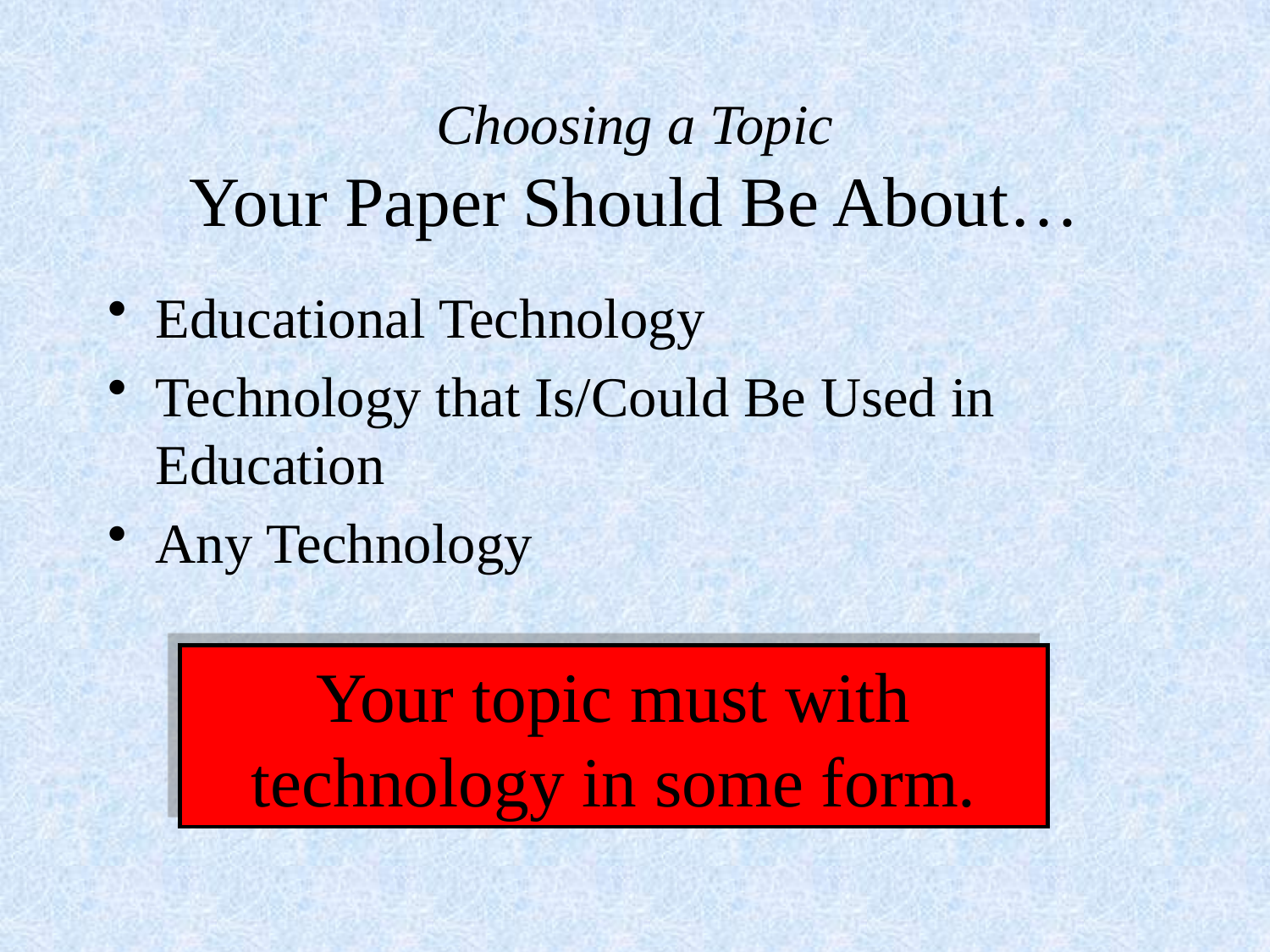

# Choosing a Topic Your Paper Should Be About…
Educational Technology
Technology that Is/Could Be Used in Education
Any Technology
Your topic must with technology in some form.